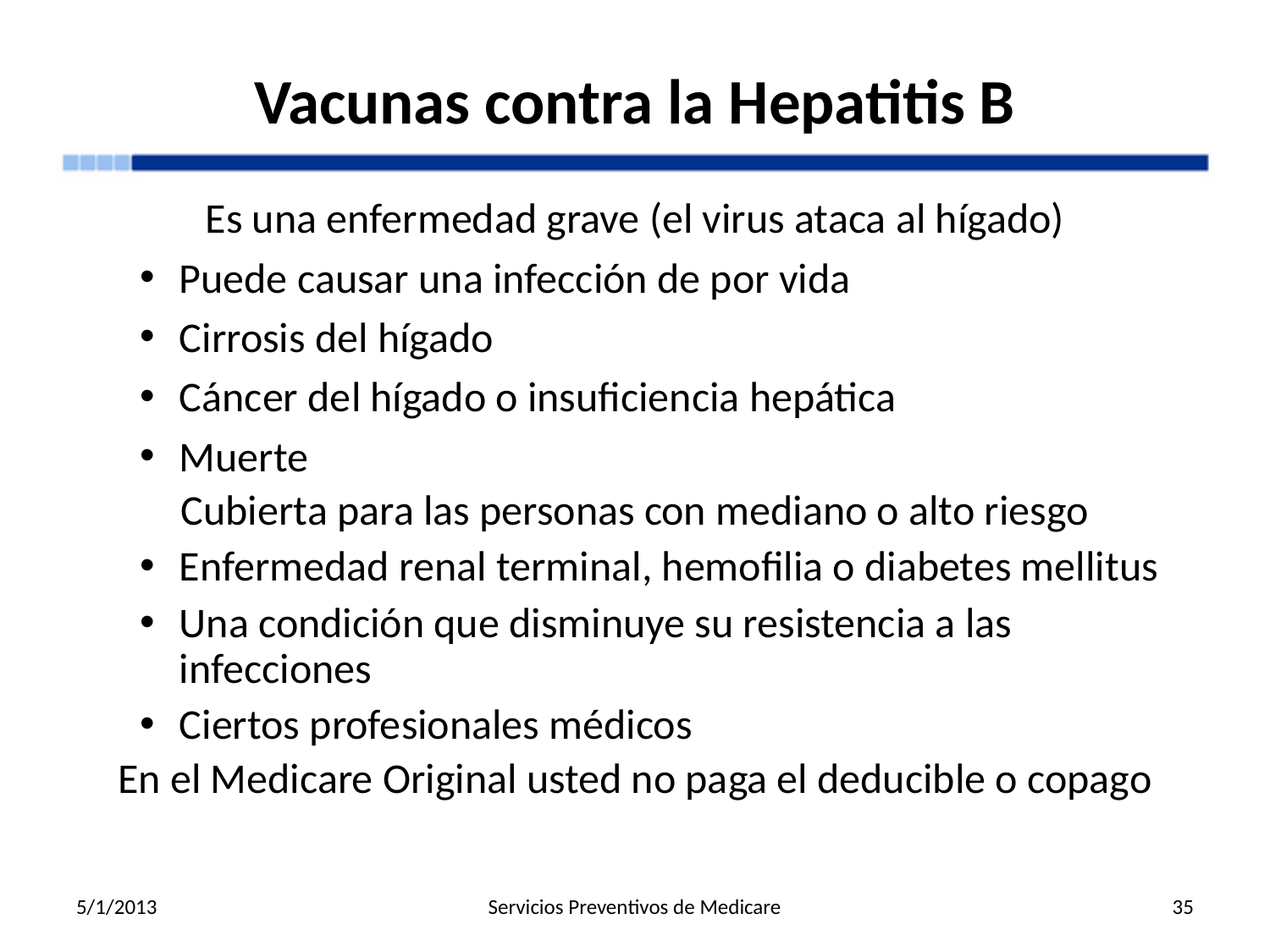

# Vacunas contra la Hepatitis B
Es una enfermedad grave (el virus ataca al hígado)
Puede causar una infección de por vida
Cirrosis del hígado
Cáncer del hígado o insuficiencia hepática
Muerte
Cubierta para las personas con mediano o alto riesgo
Enfermedad renal terminal, hemofilia o diabetes mellitus
Una condición que disminuye su resistencia a las infecciones
Ciertos profesionales médicos
En el Medicare Original usted no paga el deducible o copago
5/1/2013
Servicios Preventivos de Medicare
35